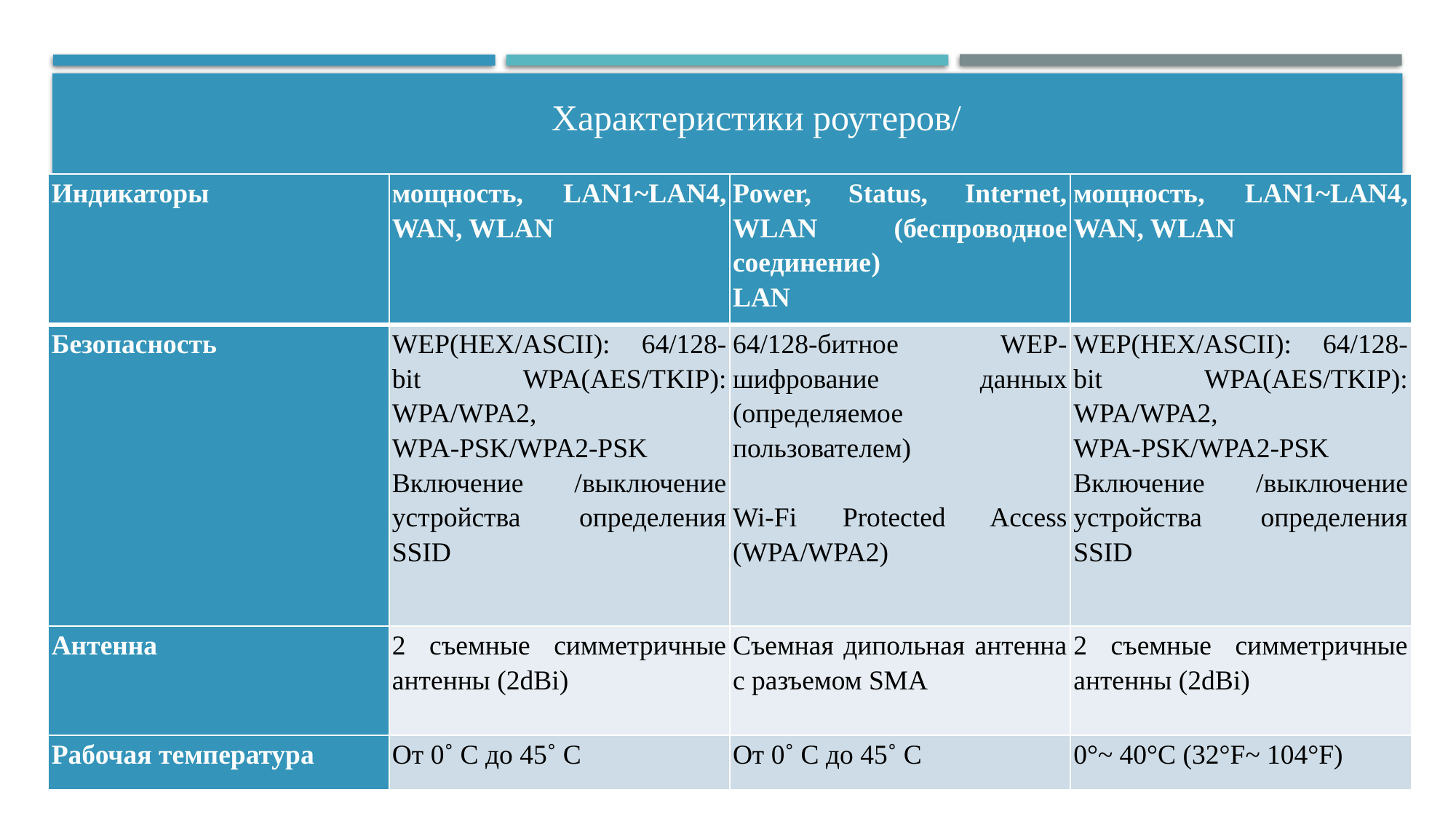

Характеристики роутеров/ маршрутизаторов
| Индикаторы | мощность, LAN1~LAN4, WAN, WLAN | Power, Status, Internet, WLAN (беспроводное соединение) LAN | мощность, LAN1~LAN4, WAN, WLAN |
| --- | --- | --- | --- |
| Безопасность | WEP(HEX/ASCII): 64/128-bit WPA(AES/TKIP): WPA/WPA2, WPA-PSK/WPA2-PSK Включение /выключение устройства определения SSID | 64/128-битное WEP-шифрование данных (определяемое пользователем)   Wi-Fi Protected Access (WPA/WPA2) | WEP(HEX/ASCII): 64/128-bit WPA(AES/TKIP): WPA/WPA2, WPA-PSK/WPA2-PSK Включение /выключение устройства определения SSID |
| Антенна | 2 съемные симметричные антенны (2dBi) | Съемная дипольная антенна с разъемом SMA | 2 съемные симметричные антенны (2dBi) |
| Рабочая температура | От 0˚ C до 45˚ C | От 0˚ C до 45˚ C | 0°~ 40°C (32°F~ 104°F) |